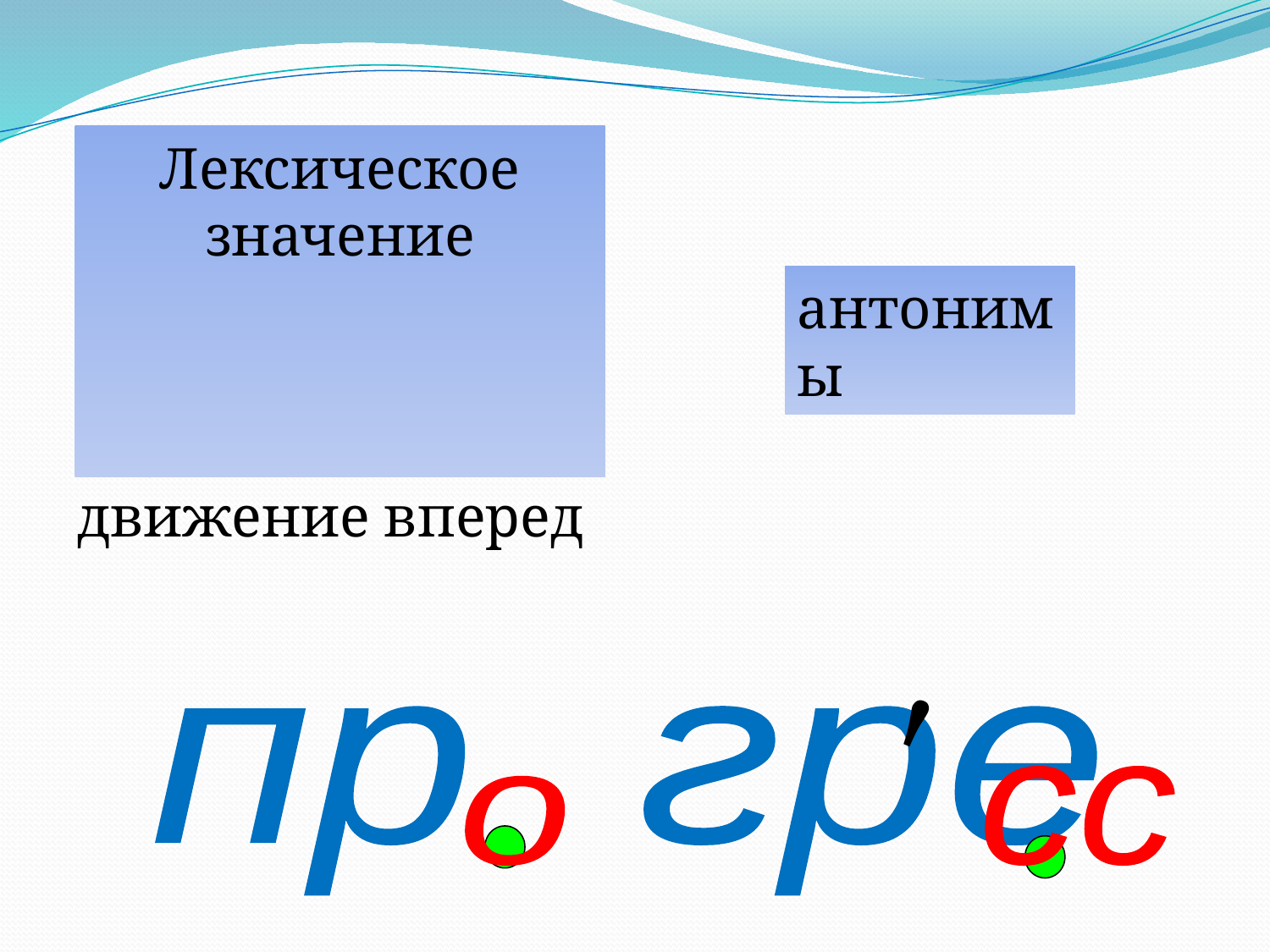

Лексическое значение

Развитие от низшего
 к высшему, совершенствование;
движение вперед

антонимы
Регресс

′
пр  гре
сс
о